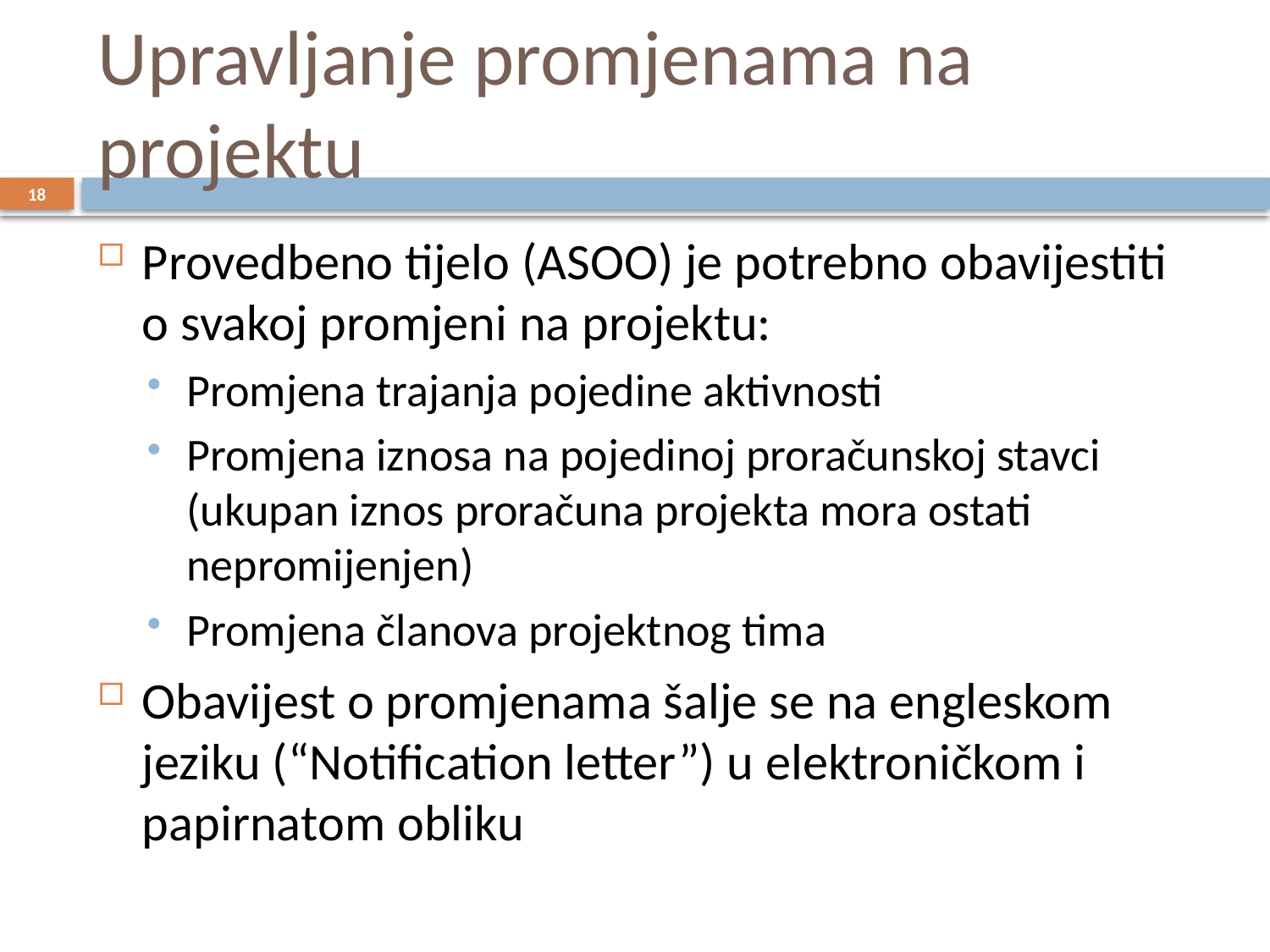

# Upravljanje promjenama na projektu
18
Provedbeno tijelo (ASOO) je potrebno obavijestiti o svakoj promjeni na projektu:
Promjena trajanja pojedine aktivnosti
Promjena iznosa na pojedinoj proračunskoj stavci (ukupan iznos proračuna projekta mora ostati nepromijenjen)
Promjena članova projektnog tima
Obavijest o promjenama šalje se na engleskom jeziku (“Notification letter”) u elektroničkom i papirnatom obliku